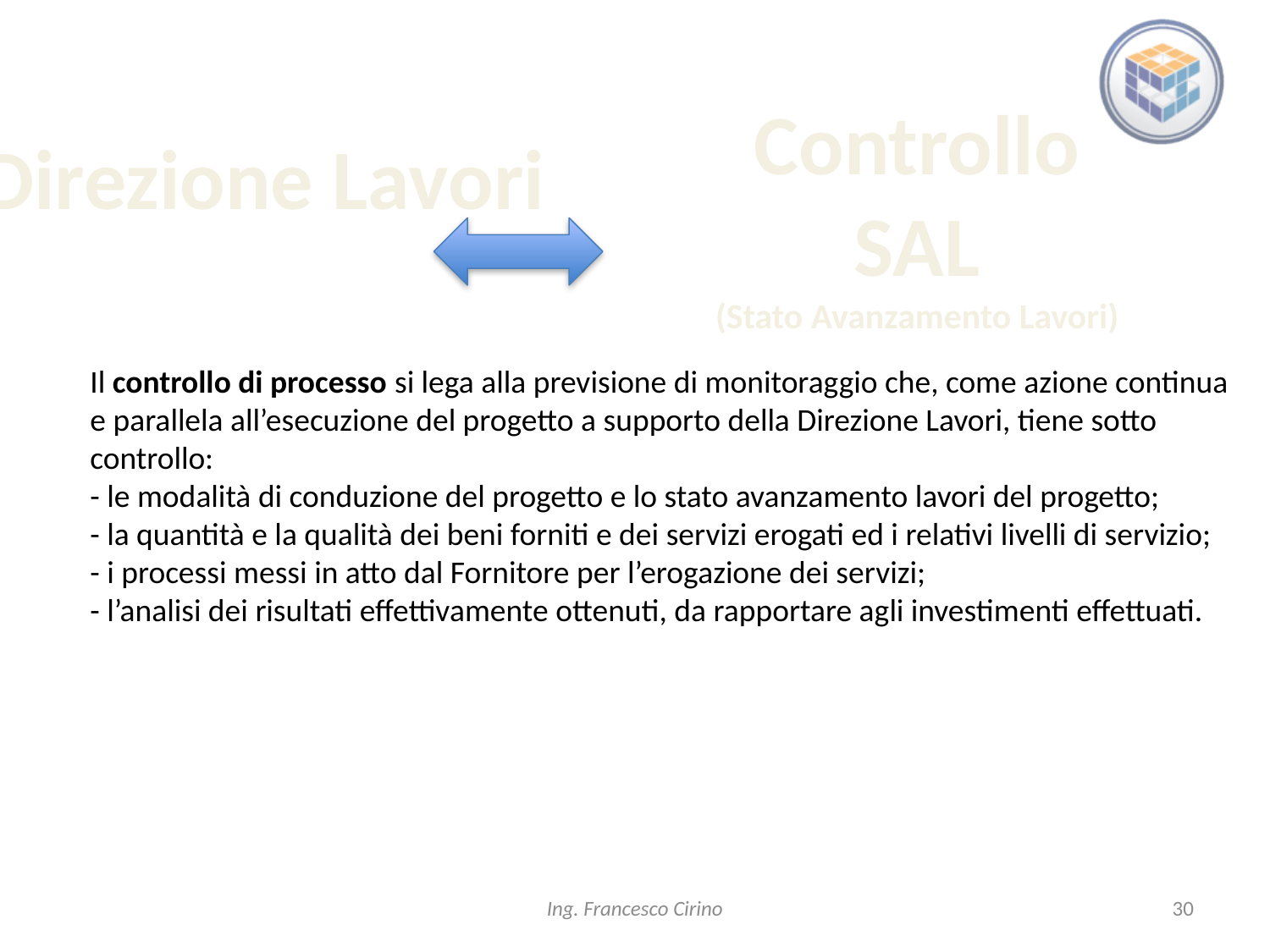

Controllo
SAL
(Stato Avanzamento Lavori)
Direzione Lavori

Il controllo di processo si lega alla previsione di monitoraggio che, come azione continua e parallela all’esecuzione del progetto a supporto della Direzione Lavori, tiene sotto controllo:
- le modalità di conduzione del progetto e lo stato avanzamento lavori del progetto;
- la quantità e la qualità dei beni forniti e dei servizi erogati ed i relativi livelli di servizio;
- i processi messi in atto dal Fornitore per l’erogazione dei servizi;
- l’analisi dei risultati effettivamente ottenuti, da rapportare agli investimenti effettuati.
Ing. Francesco Cirino
30